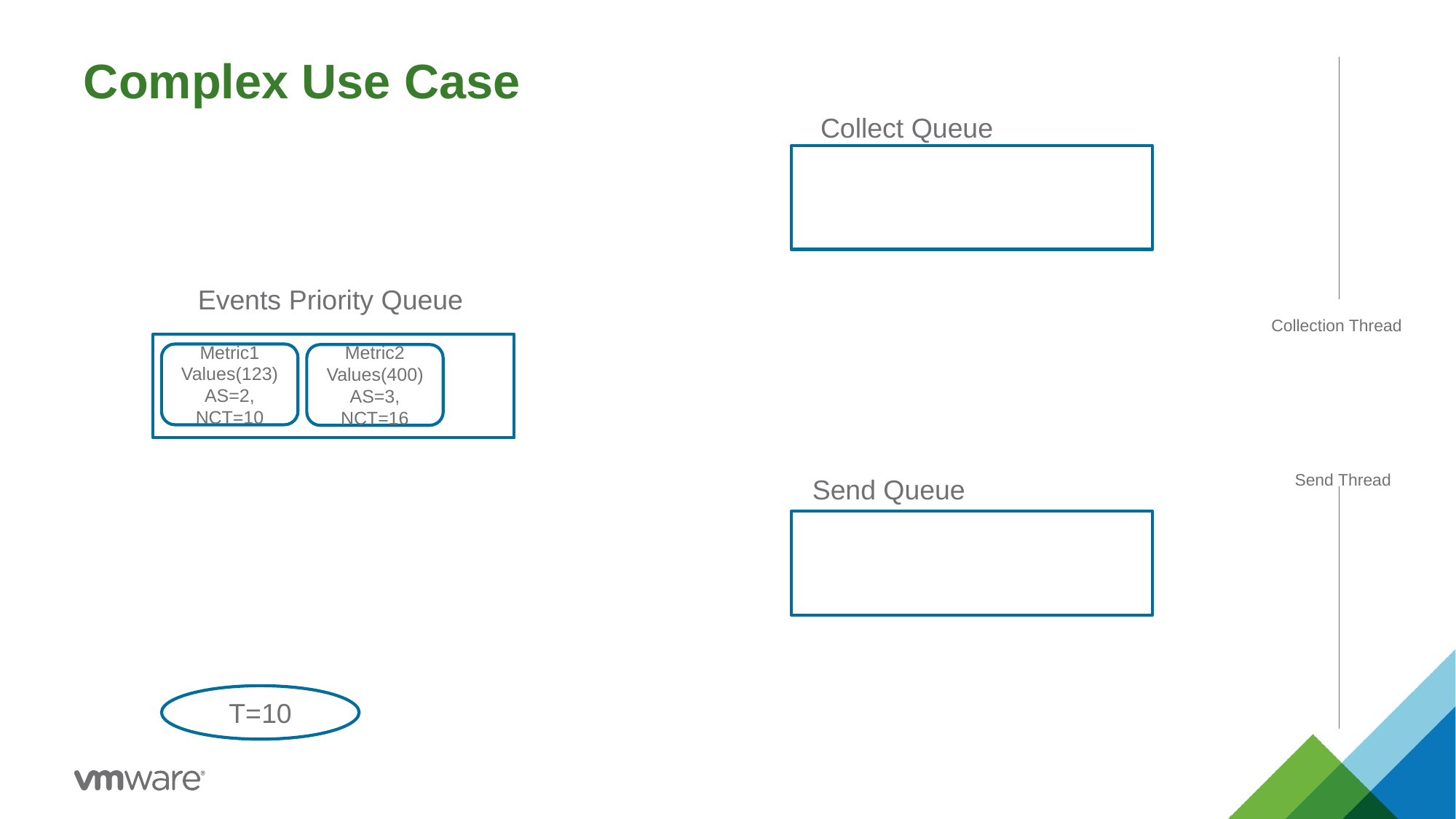

# Complex Use Case
Collect Queue

Events Priority Queue
Collection Thread

Metric1
Values(123)
AS=2, NCT=10
Metric2
Values(400)
AS=3, NCT=16
Send Thread
Send Queue

T=10